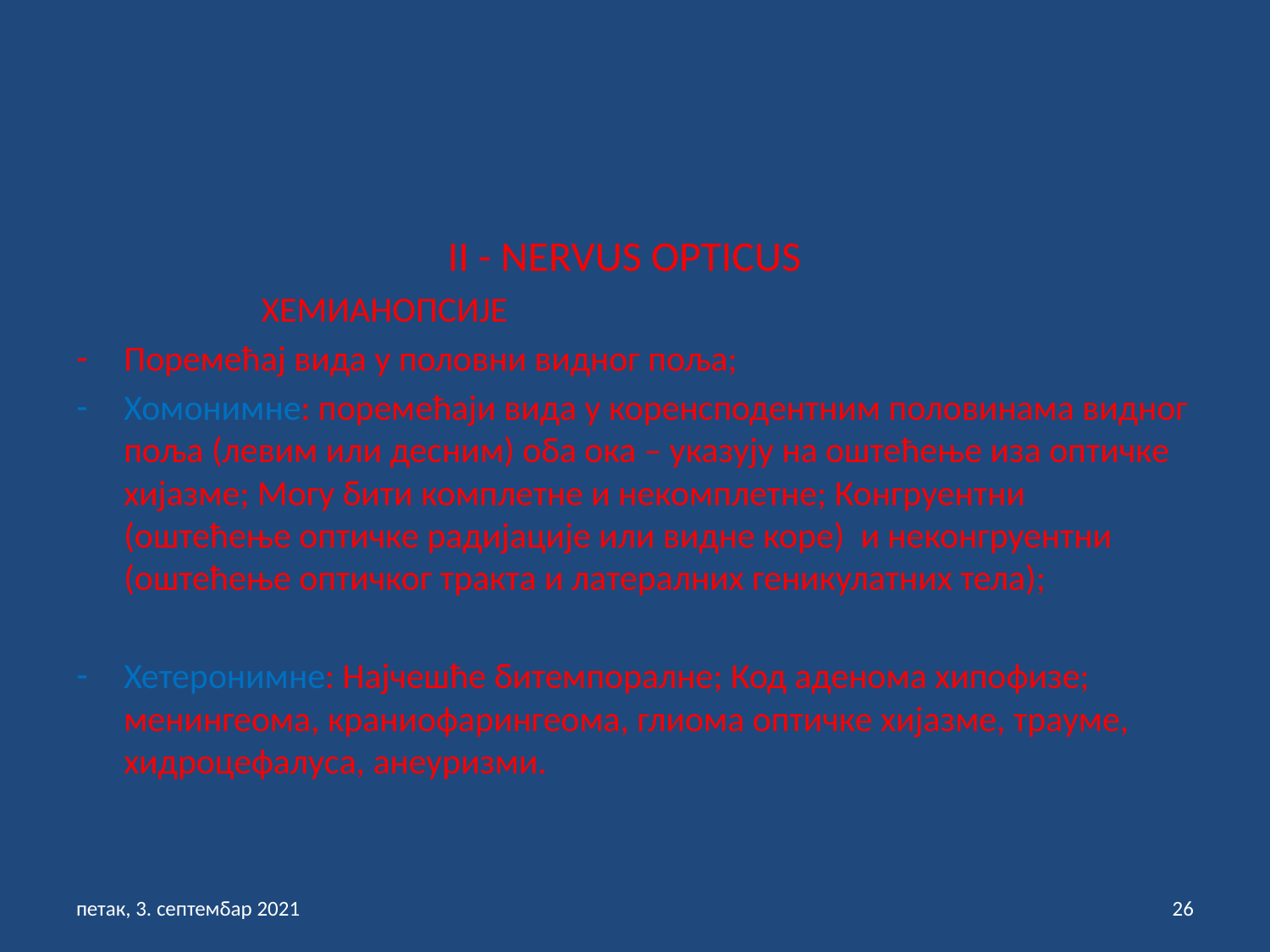

II - NERVUS OPTICUS
                       ХЕМИАНОПСИЈЕ
Поремећај вида у половни видног поља;
Хомонимне: поремећаји вида у коренсподентним половинама видног поља (левим или десним) оба ока – указују на оштећење иза оптичке хијазме; Могу бити комплетне и некомплетне; Конгруентни (оштећење оптичке радијације или видне коре)  и неконгруентни (оштећење оптичког тракта и латералних геникулатних тела);

Хетеронимне: Најчешће битемпоралне; Код аденома хипофизе; менингеома, краниофарингеома, глиома оптичке хијазме, трауме, хидроцефалуса, анеуризми.
петак, 3. септембар 2021
26